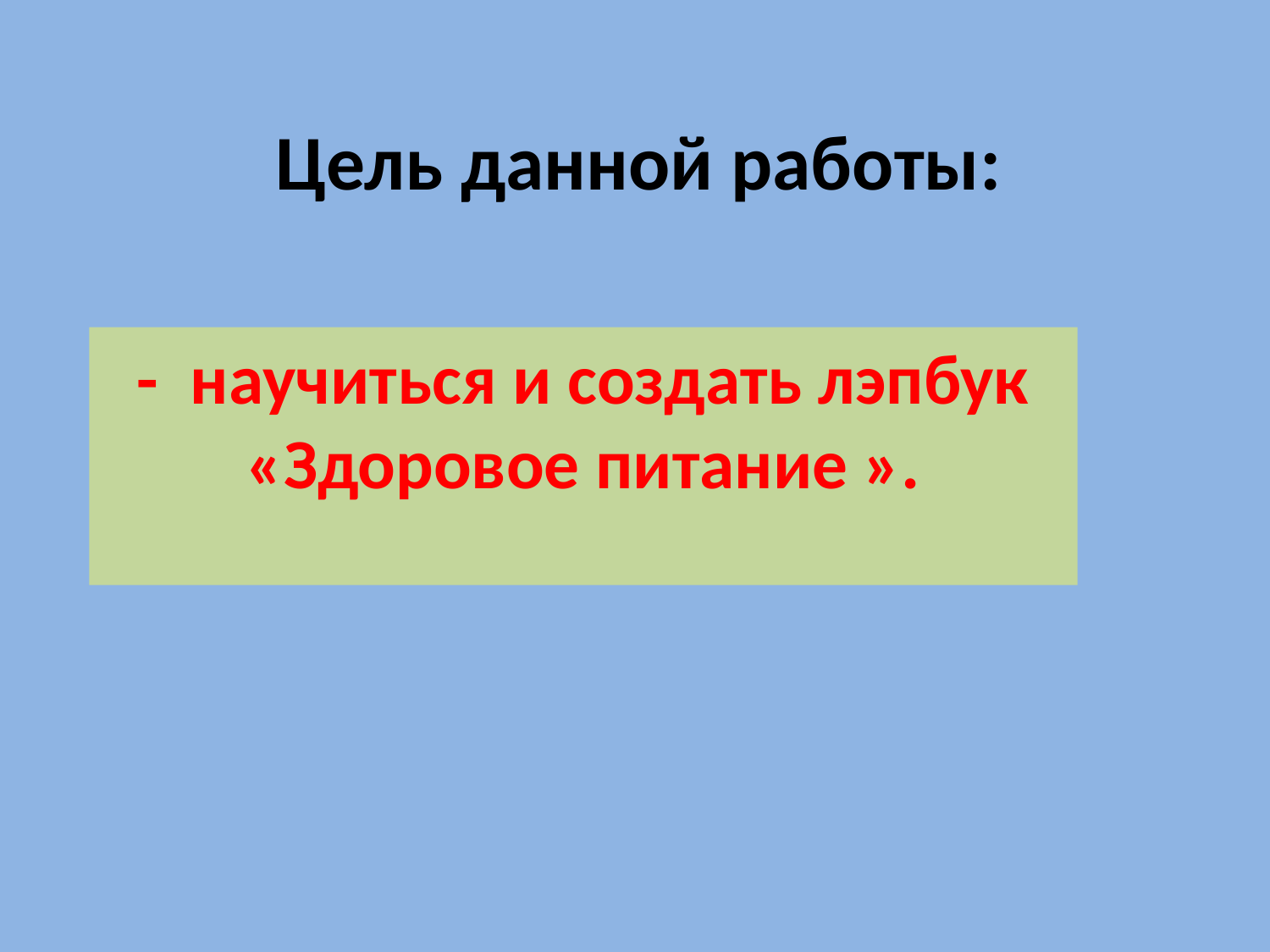

# Цель данной работы:
-  научиться и создать лэпбук «Здоровое питание ».